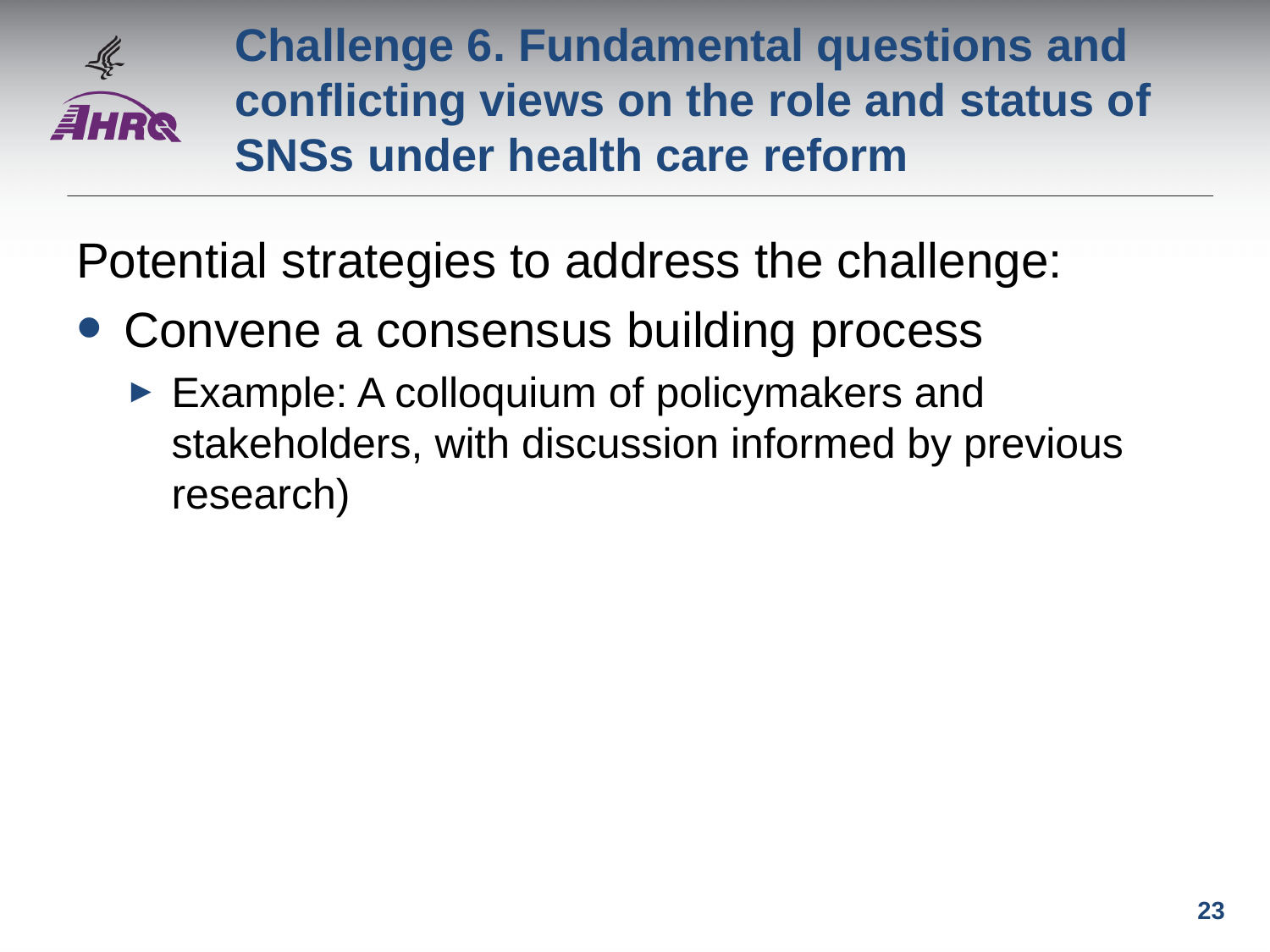

# Challenge 6. Fundamental questions and conflicting views on the role and status of SNSs under health care reform
Potential strategies to address the challenge:
Convene a consensus building process
Example: A colloquium of policymakers and stakeholders, with discussion informed by previous research)
23